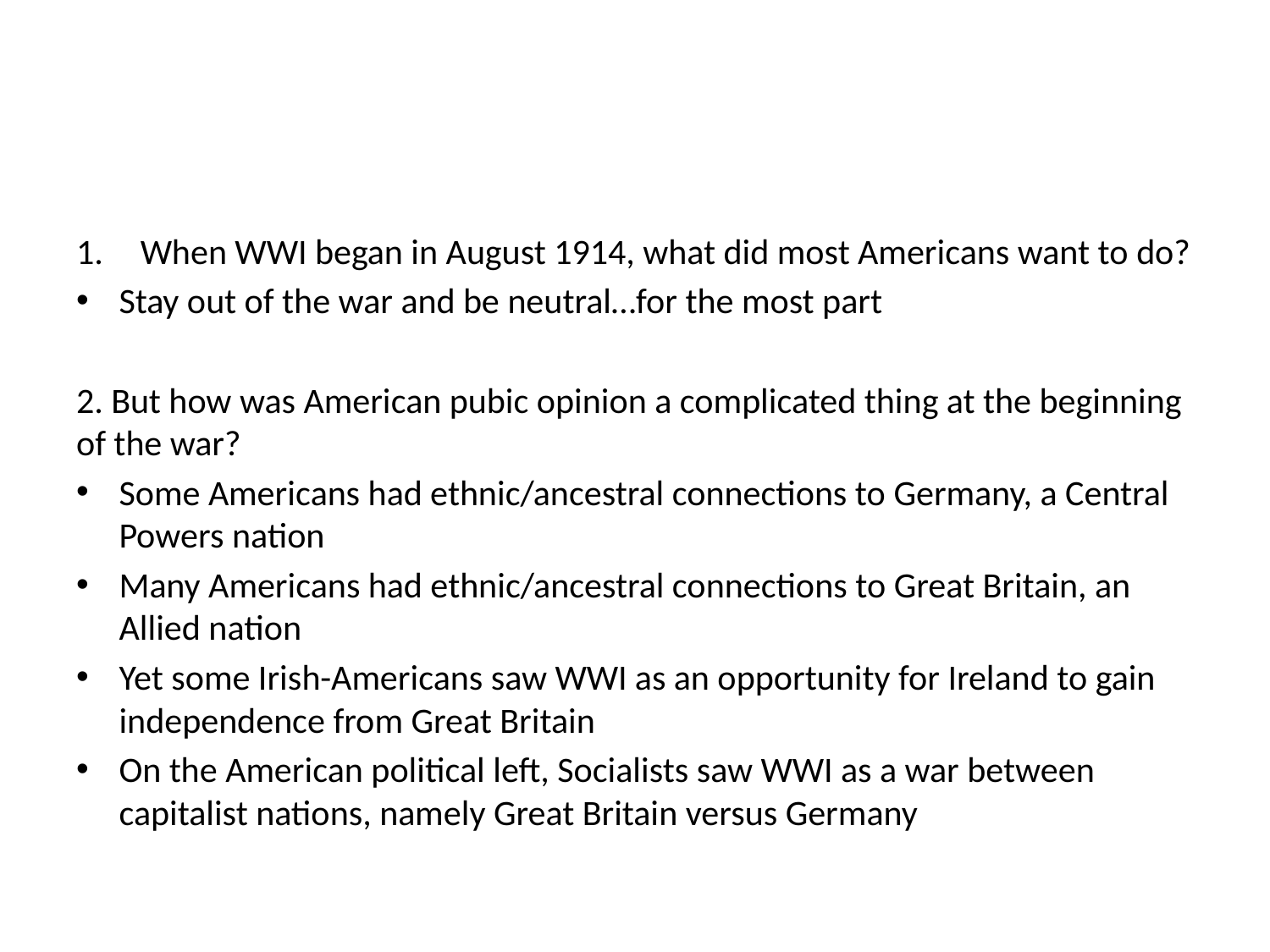

#
When WWI began in August 1914, what did most Americans want to do?
Stay out of the war and be neutral…for the most part

2. But how was American pubic opinion a complicated thing at the beginning of the war?
Some Americans had ethnic/ancestral connections to Germany, a Central Powers nation
Many Americans had ethnic/ancestral connections to Great Britain, an Allied nation
Yet some Irish-Americans saw WWI as an opportunity for Ireland to gain independence from Great Britain
On the American political left, Socialists saw WWI as a war between capitalist nations, namely Great Britain versus Germany